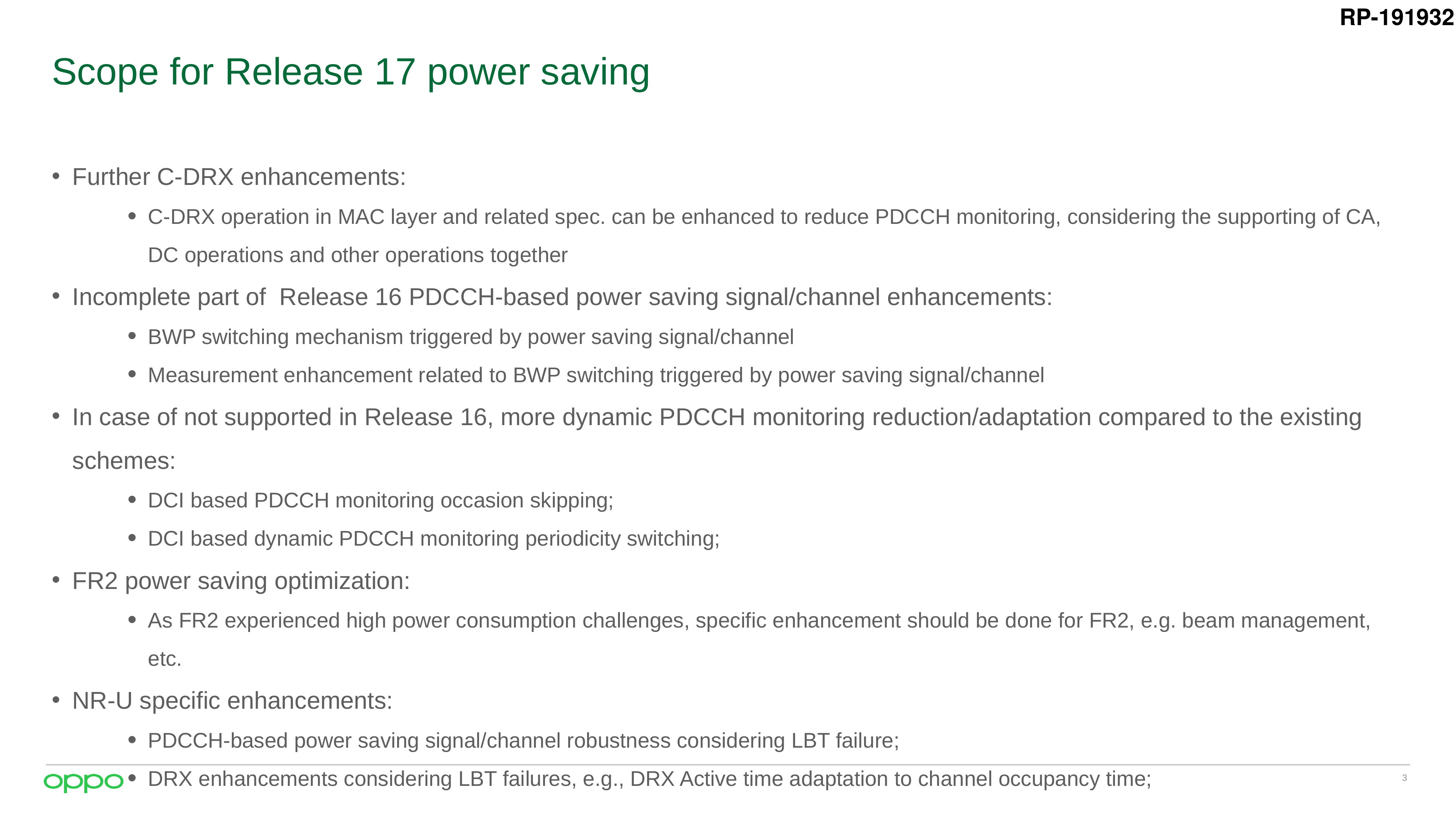

RP-191932
# Scope for Release 17 power saving
Further C-DRX enhancements:
C-DRX operation in MAC layer and related spec. can be enhanced to reduce PDCCH monitoring, considering the supporting of CA, DC operations and other operations together
Incomplete part of  Release 16 PDCCH-based power saving signal/channel enhancements:
BWP switching mechanism triggered by power saving signal/channel
Measurement enhancement related to BWP switching triggered by power saving signal/channel
In case of not supported in Release 16, more dynamic PDCCH monitoring reduction/adaptation compared to the existing schemes:
DCI based PDCCH monitoring occasion skipping;
DCI based dynamic PDCCH monitoring periodicity switching;
FR2 power saving optimization:
As FR2 experienced high power consumption challenges, specific enhancement should be done for FR2, e.g. beam management, etc.
NR-U specific enhancements:
PDCCH-based power saving signal/channel robustness considering LBT failure;
DRX enhancements considering LBT failures, e.g., DRX Active time adaptation to channel occupancy time;